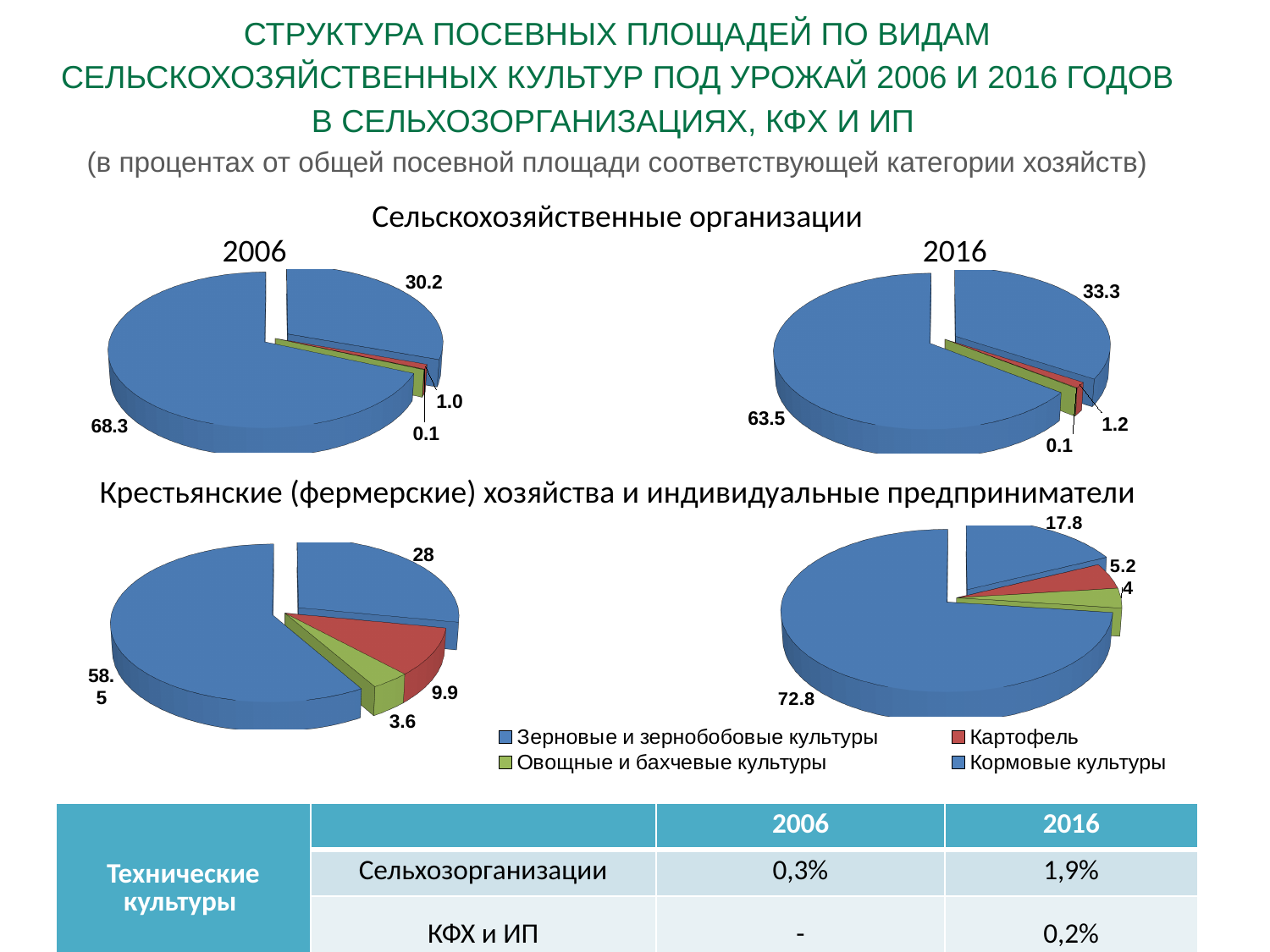

СТРУКТУРА ПОСЕВНЫХ ПЛОЩАДЕЙ ПО ВИДАМ СЕЛЬСКОХОЗЯЙСТВЕННЫХ КУЛЬТУР ПОД УРОЖАЙ 2006 И 2016 ГОДОВ в сельхозорганизациях, КФХ и ИП
(в процентах от общей посевной площади соответствующей категории хозяйств)
Сельскохозяйственные организации
2006
2016

[unsupported chart]

[unsupported chart]

Крестьянские (фермерские) хозяйства и индивидуальные предприниматели

[unsupported chart]

[unsupported chart]

| Технические культуры |  | 2006 | 2016 |
| --- | --- | --- | --- |
|  | Сельхозорганизации | 0,3% | 1,9% |
|  | КФХ и ИП | - | 0,2% |